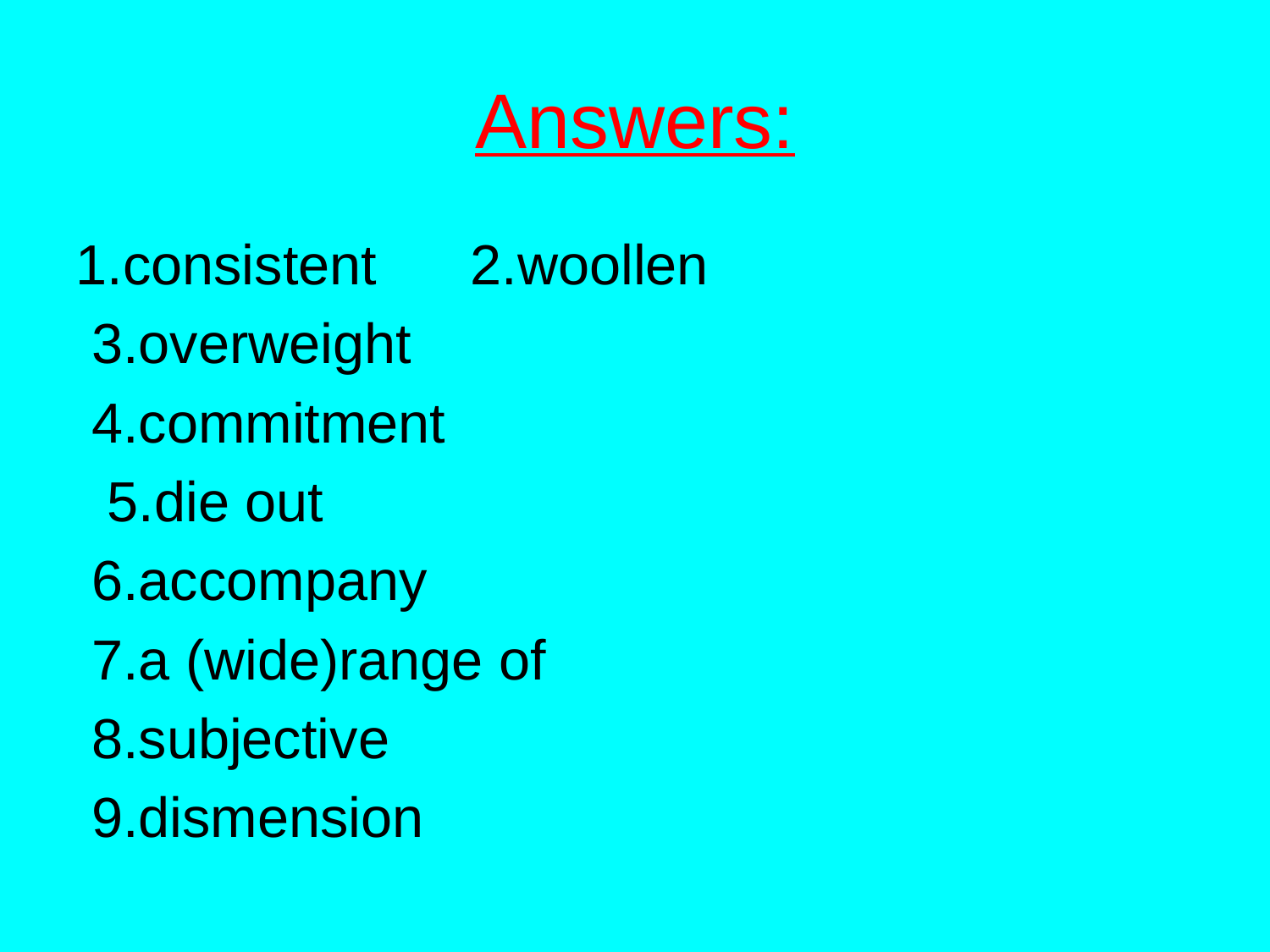

# Answers:
1.consistent      2.woollen
 3.overweight
 4.commitment
  5.die out
 6.accompany
 7.a (wide)range of
 8.subjective
 9.dismension